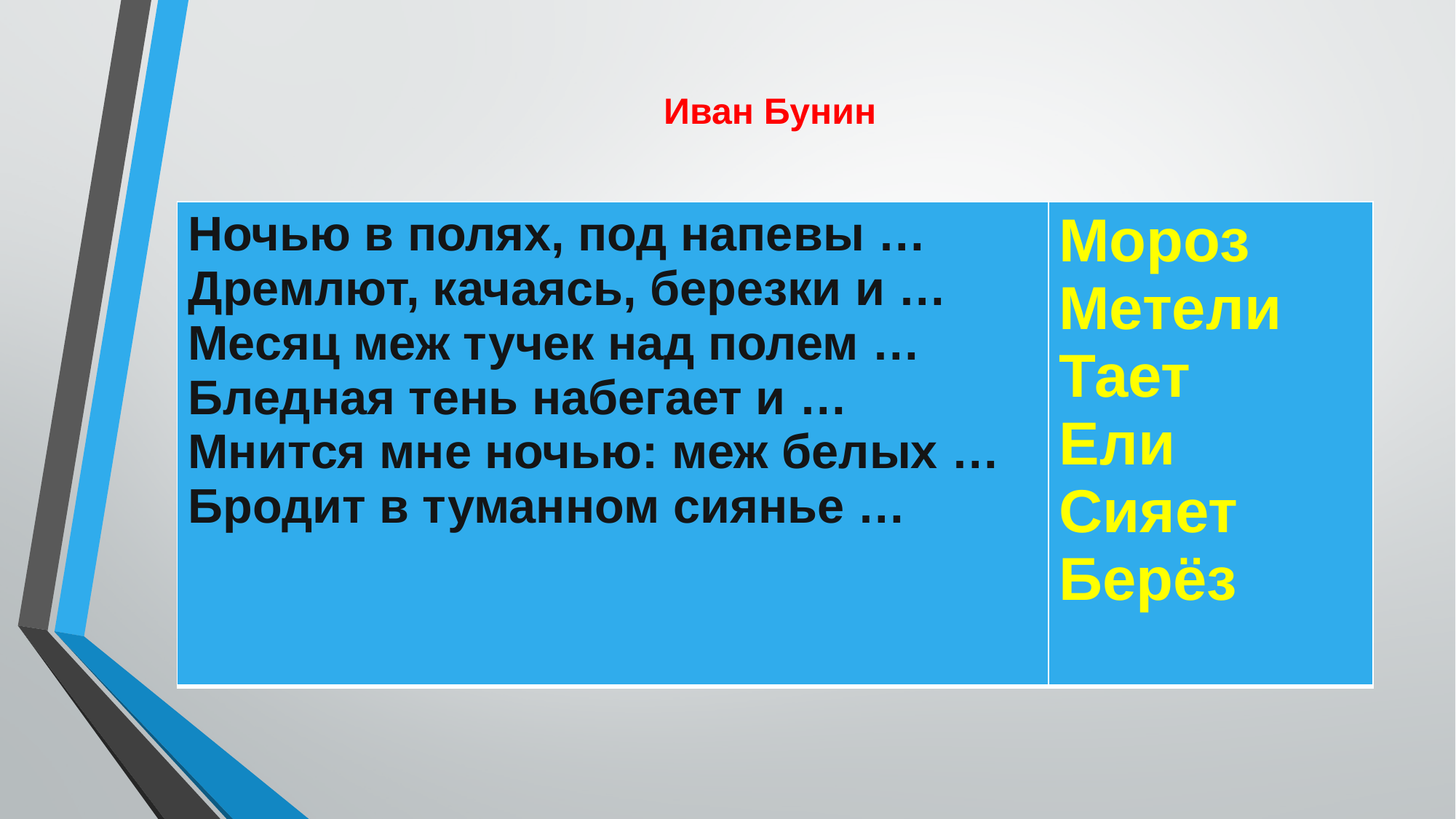

# Иван Бунин
| Ночью в полях, под напевы … Дремлют, качаясь, березки и … Месяц меж тучек над полем … Бледная тень набегает и … Мнится мне ночью: меж белых … Бродит в туманном сиянье … | Мороз Метели Тает Ели Сияет Берёз |
| --- | --- |